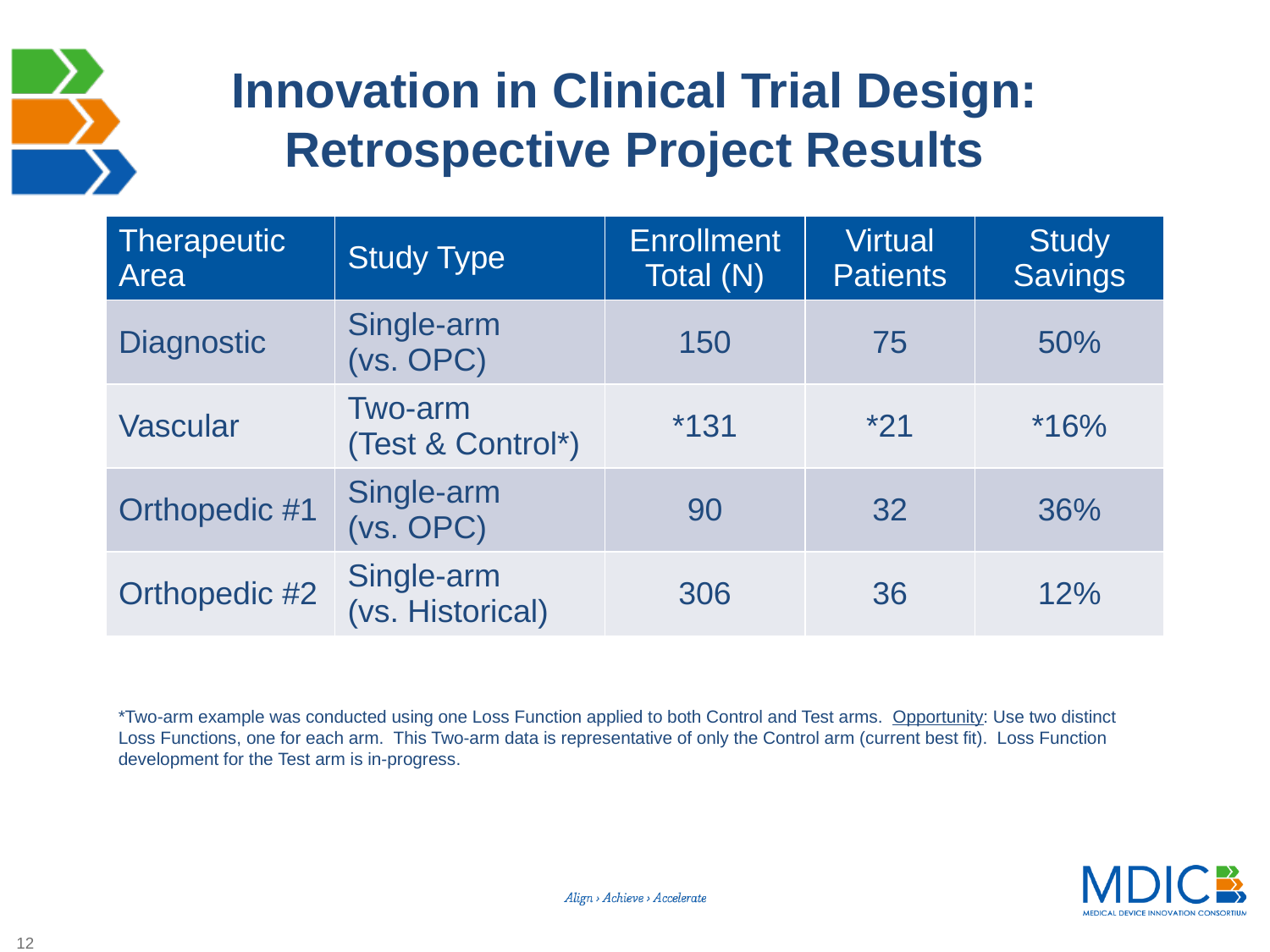

Innovation in Clinical Trial Design:
Retrospective Project Results
| Therapeutic Area | Study Type | Enrollment Total (N) | Virtual Patients | Study Savings |
| --- | --- | --- | --- | --- |
| Diagnostic | Single-arm (vs. OPC) | 150 | 75 | 50% |
| Vascular | Two-arm (Test & Control\*) | \*131 | \*21 | \*16% |
| Orthopedic #1 | Single-arm (vs. OPC) | 90 | 32 | 36% |
| Orthopedic #2 | Single-arm (vs. Historical) | 306 | 36 | 12% |
*Two-arm example was conducted using one Loss Function applied to both Control and Test arms.  Opportunity: Use two distinct Loss Functions, one for each arm.  This Two-arm data is representative of only the Control arm (current best fit).  Loss Function development for the Test arm is in-progress.